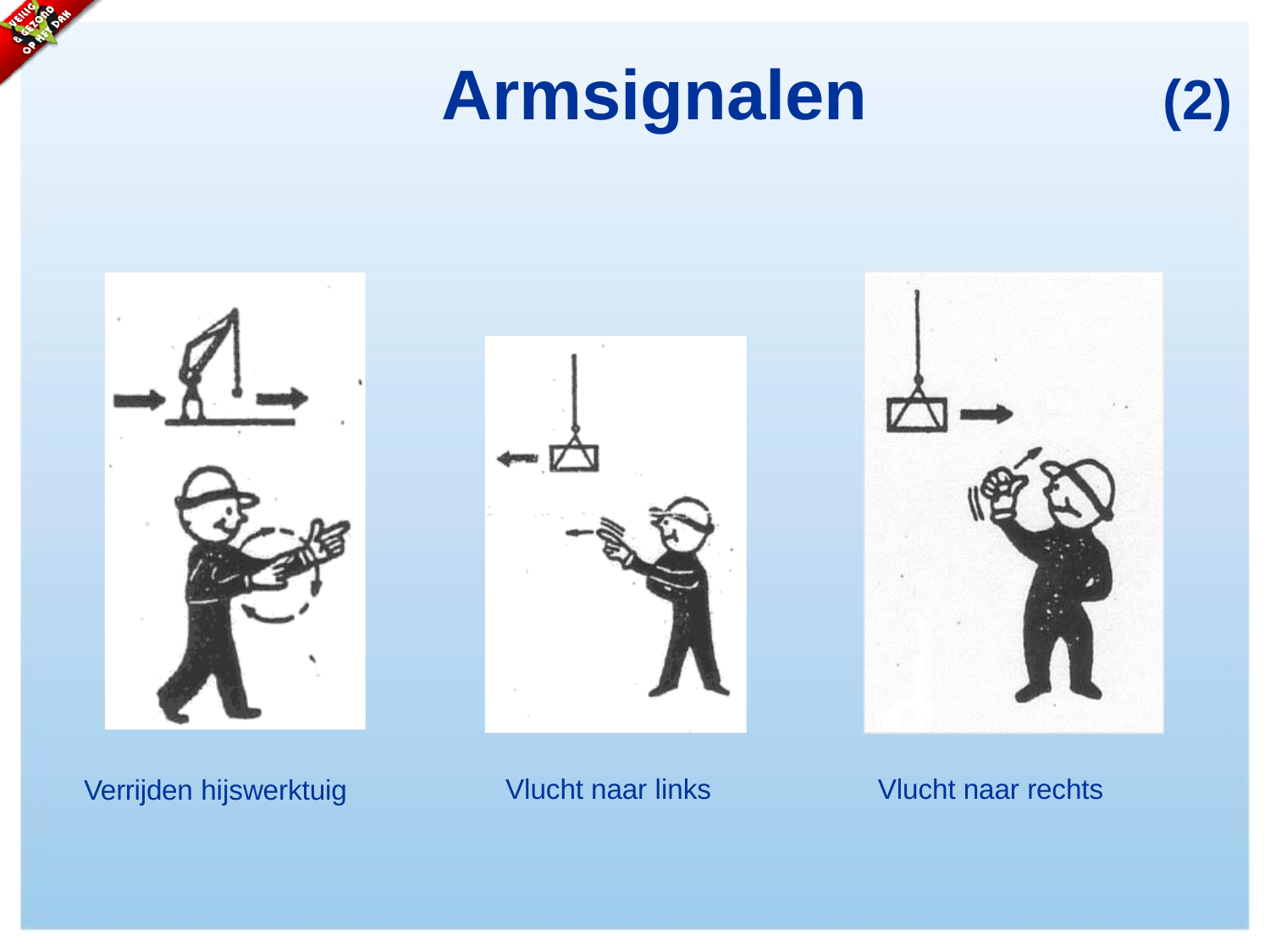

# Armsignalen
(2)

Vlucht naar links
Vlucht naar rechts
Verrijden hijswerktuig